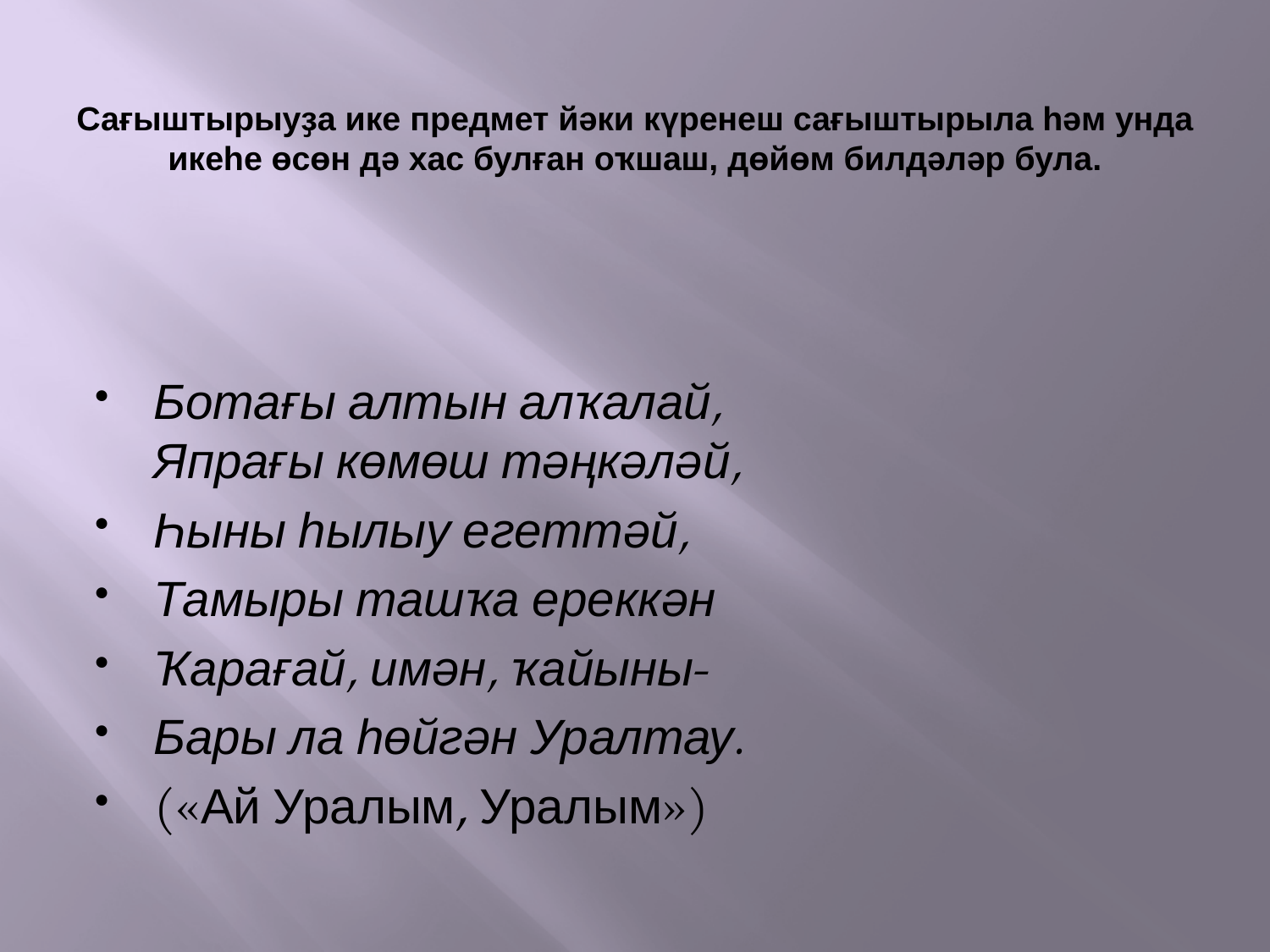

# Сағыштырыуҙа ике предмет йәки күренеш сағыштырыла һәм унда икеһе өсөн дә хас булған оҡшаш, дөйөм билдәләр була.

Ботағы алтын алҡалай,                                   Япрағы көмөш тәңкәләй,
Һыны һылыу егеттәй,
Тамыры ташҡа ереккән
Ҡарағай, имән, ҡайыны-
Бары ла һөйгән Уралтау.
(«Ай Уралым, Уралым»)